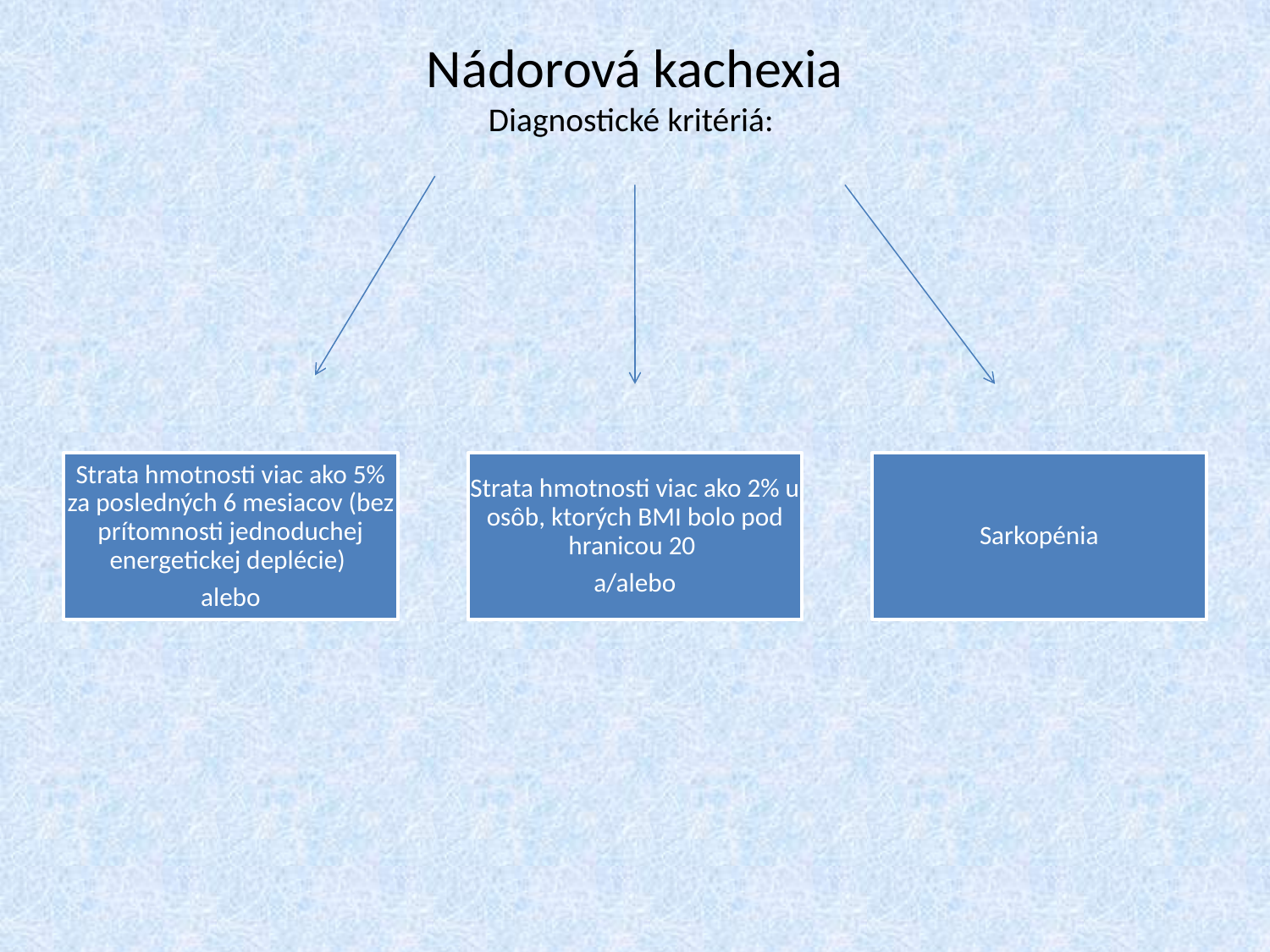

# Nádorová kachexia Diagnostické kritériá:
Strata hmotnosti viac ako 5% za posledných 6 mesiacov (bez prítomnosti jednoduchej energetickej deplécie)
alebo
Strata hmotnosti viac ako 2% u osôb, ktorých BMI bolo pod hranicou 20
a/alebo
Sarkopénia